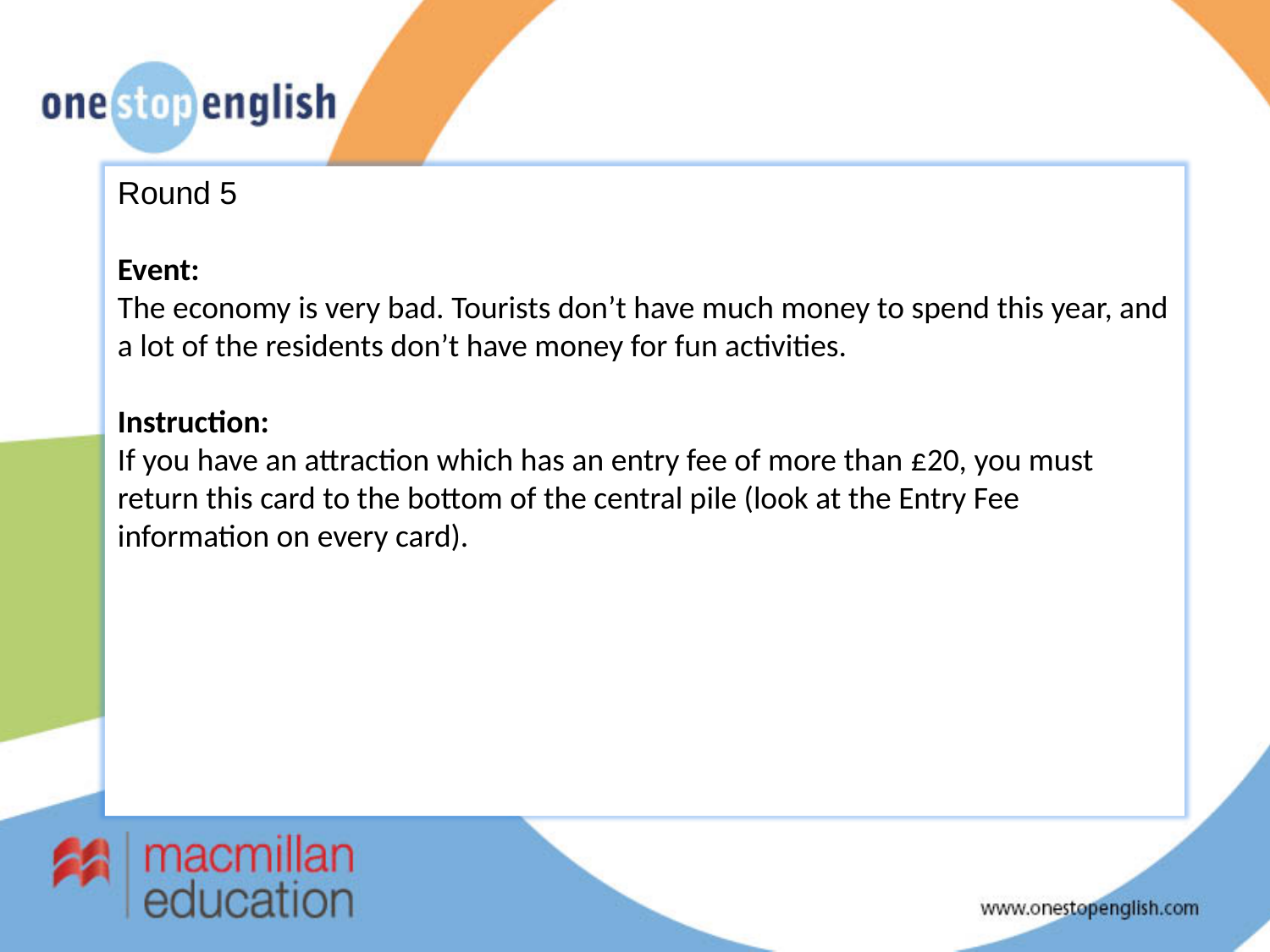

Round 5

Event:
The economy is very bad. Tourists don’t have much money to spend this year, and a lot of the residents don’t have money for fun activities.

Instruction:
If you have an attraction which has an entry fee of more than £20, you must return this card to the bottom of the central pile (look at the Entry Fee information on every card).